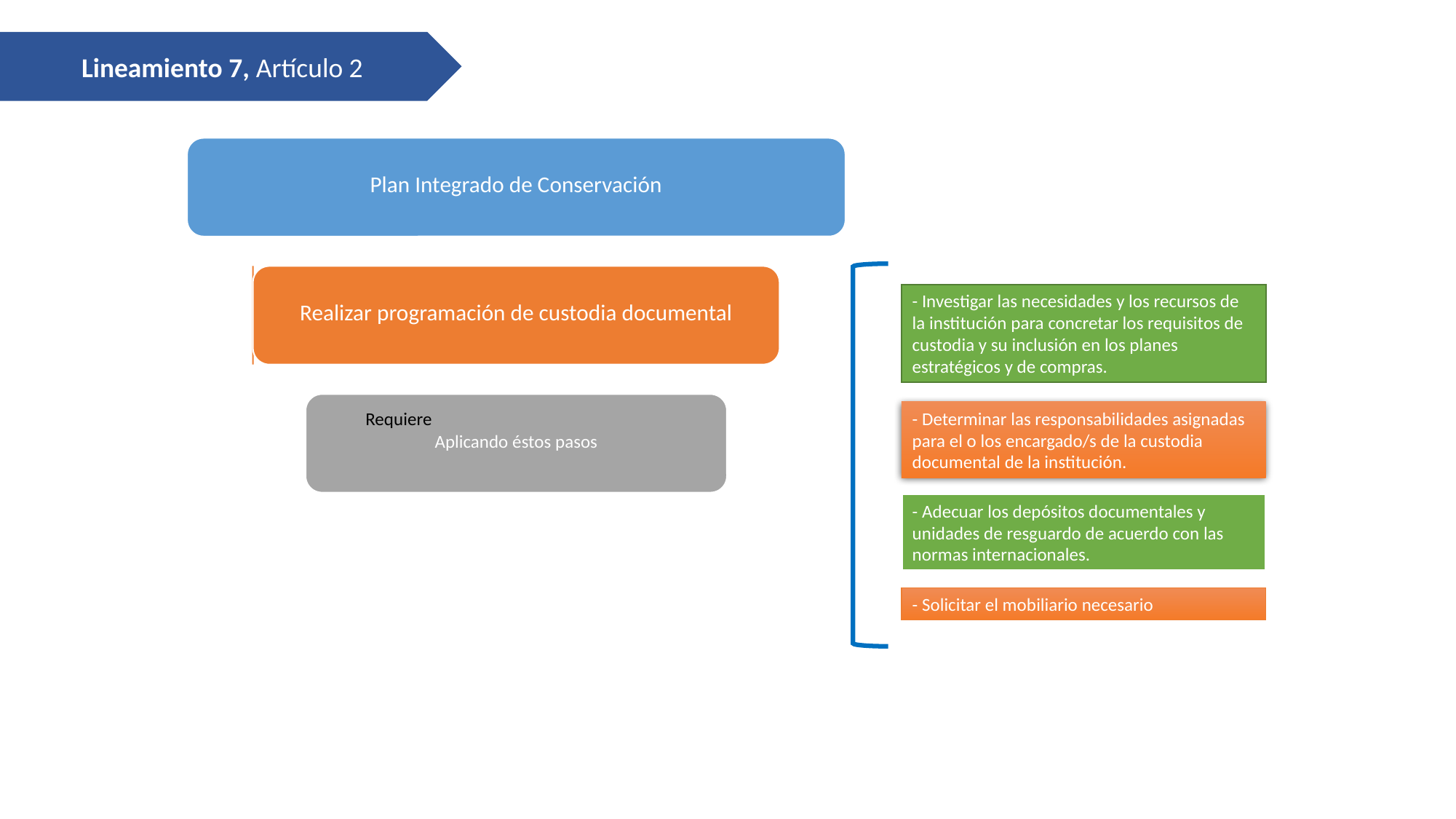

Lineamiento 7, Artículo 2
Plan Integrado de Conservación
Realizar programación de custodia documental
Aplicando éstos pasos

- Investigar las necesidades y los recursos de la institución para concretar los requisitos de custodia y su inclusión en los planes estratégicos y de compras.
Requiere
- Determinar las responsabilidades asignadas para el o los encargado/s de la custodia documental de la institución.
- Adecuar los depósitos documentales y unidades de resguardo de acuerdo con las normas internacionales.
- Solicitar el mobiliario necesario